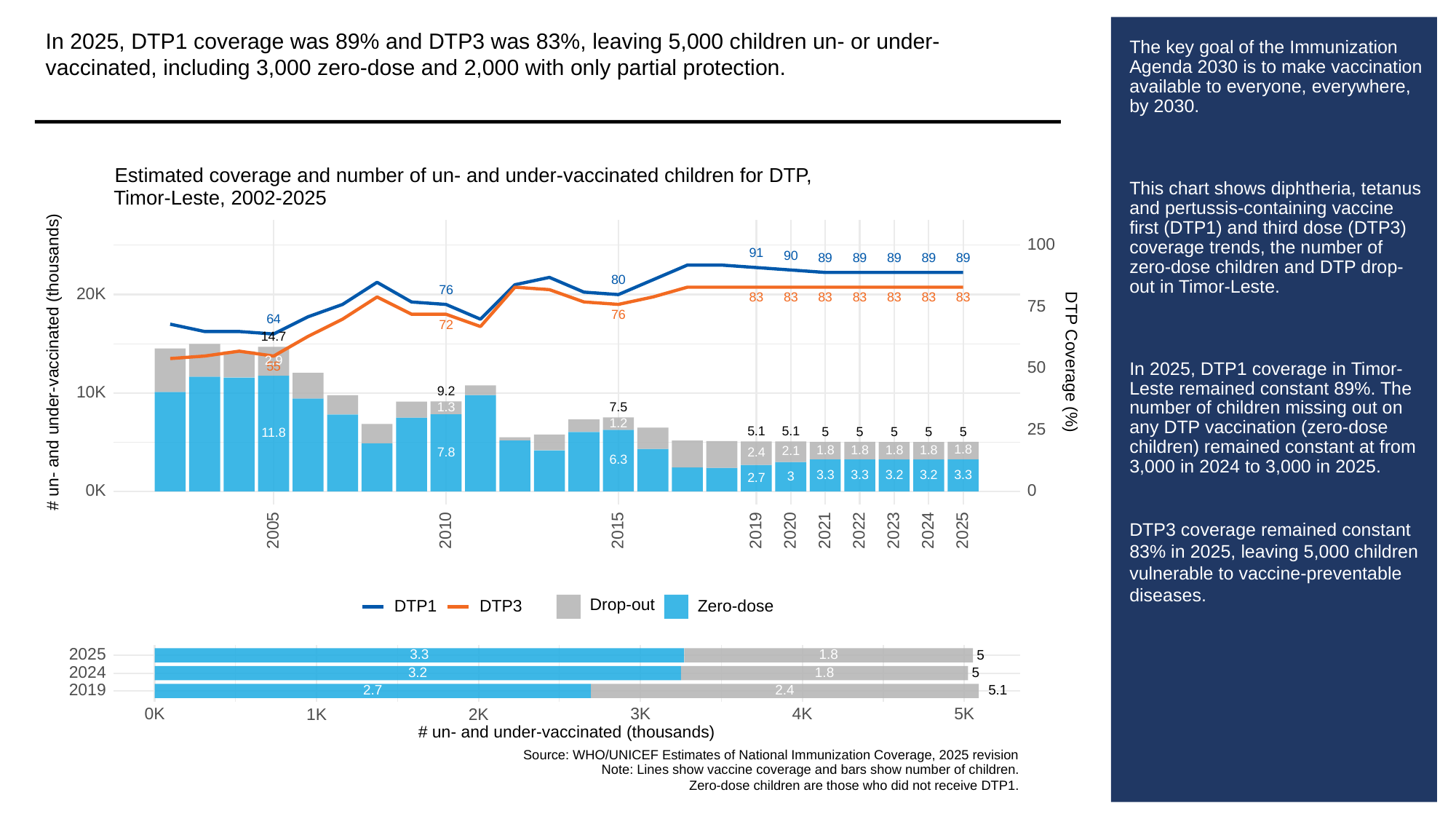

In 2025, DTP1 coverage was 89% and DTP3 was 83%, leaving 5,000 children un- or under-vaccinated, including 3,000 zero-dose and 2,000 with only partial protection.
# The key goal of the Immunization Agenda 2030 is to make vaccination available to everyone, everywhere, by 2030.

This chart shows diphtheria, tetanus and pertussis-containing vaccine first (DTP1) and third dose (DTP3) coverage trends, the number of zero-dose children and DTP drop-out in Timor-Leste.

In 2025, DTP1 coverage in Timor-Leste remained constant 89%. The number of children missing out on any DTP vaccination (zero-dose children) remained constant at from 3,000 in 2024 to 3,000 in 2025.

DTP3 coverage remained constant 83% in 2025, leaving 5,000 children vulnerable to vaccine-preventable diseases.

Estimated coverage and number of un- and under-vaccinated children for DTP,
Timor-Leste, 2002-2025

100

91
90
89
89
89
89
89

80
76

20K
83
83
83
83
83
83
83

75
76
64
72
14.7

# un- and under-vaccinated (thousands)
DTP Coverage (%)
2.9
50
55

10K
9.2

1.3
7.5

1.2

25

5.1
5.1

5
5
5
5
5
11.8

1.8
1.8
1.8
1.8
1.8
2.1
7.8
2.4

6.3

3.3
3.3
3.3
3.2
3.2
3
2.7
0K
0

2023
2005
2010
2015
2019
2020
2021
2022
2024
2025

Drop-out
DTP3
Zero-dose
DTP1

2025
3.3
1.8
5

2024
3.2
1.8
5

2019
5.1
2.7
2.4

3K
0K
5K
1K
2K
4K
# un- and under-vaccinated (thousands)
Source: WHO/UNICEF Estimates of National Immunization Coverage, 2025 revision
Note: Lines show vaccine coverage and bars show number of children.
Zero-dose children are those who did not receive DTP1.